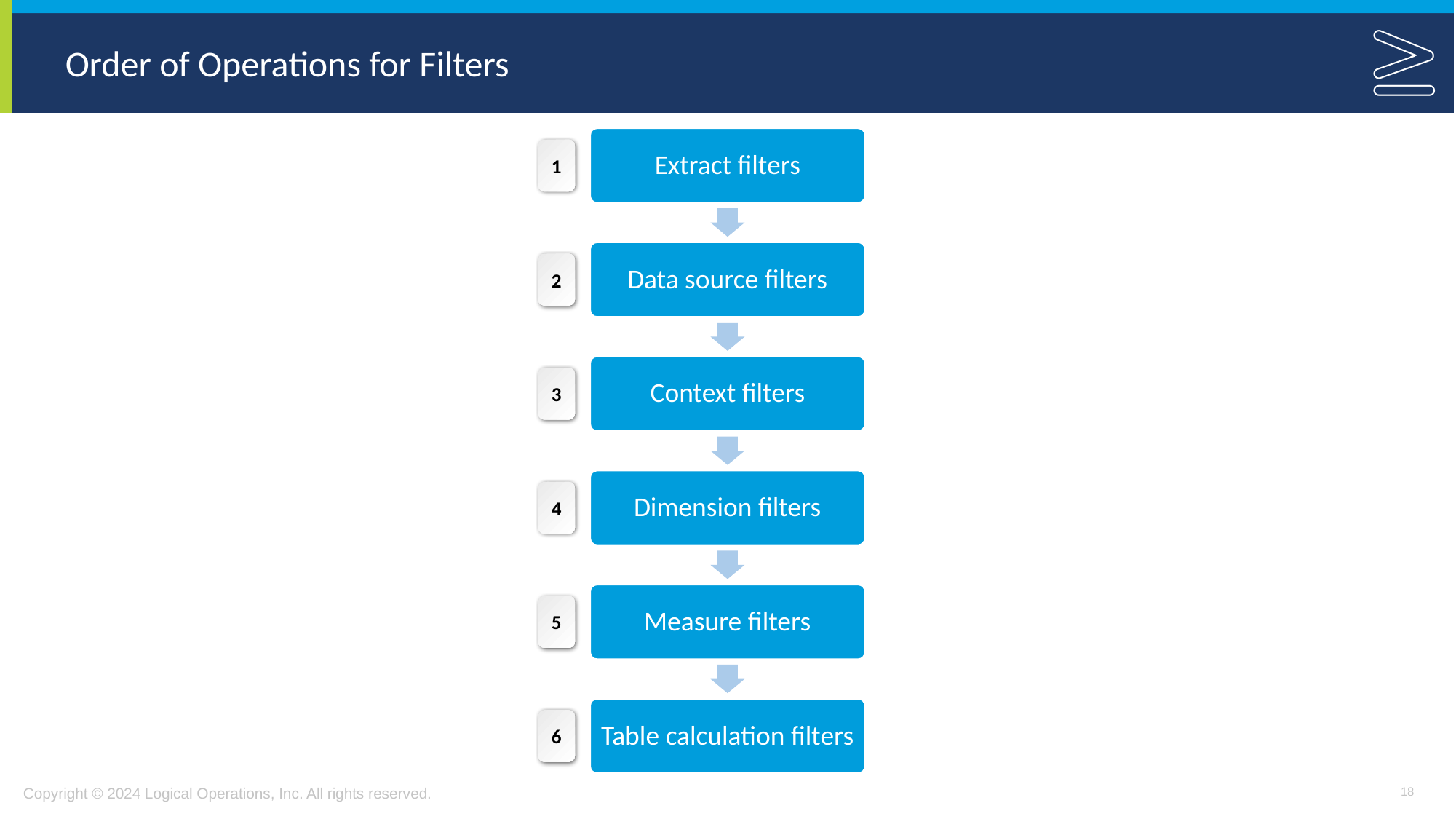

# Order of Operations for Filters
Extract filters
1

Data source filters
2

Context filters
3

Dimension filters
4

Measure filters
5

Table calculation filters
6
18